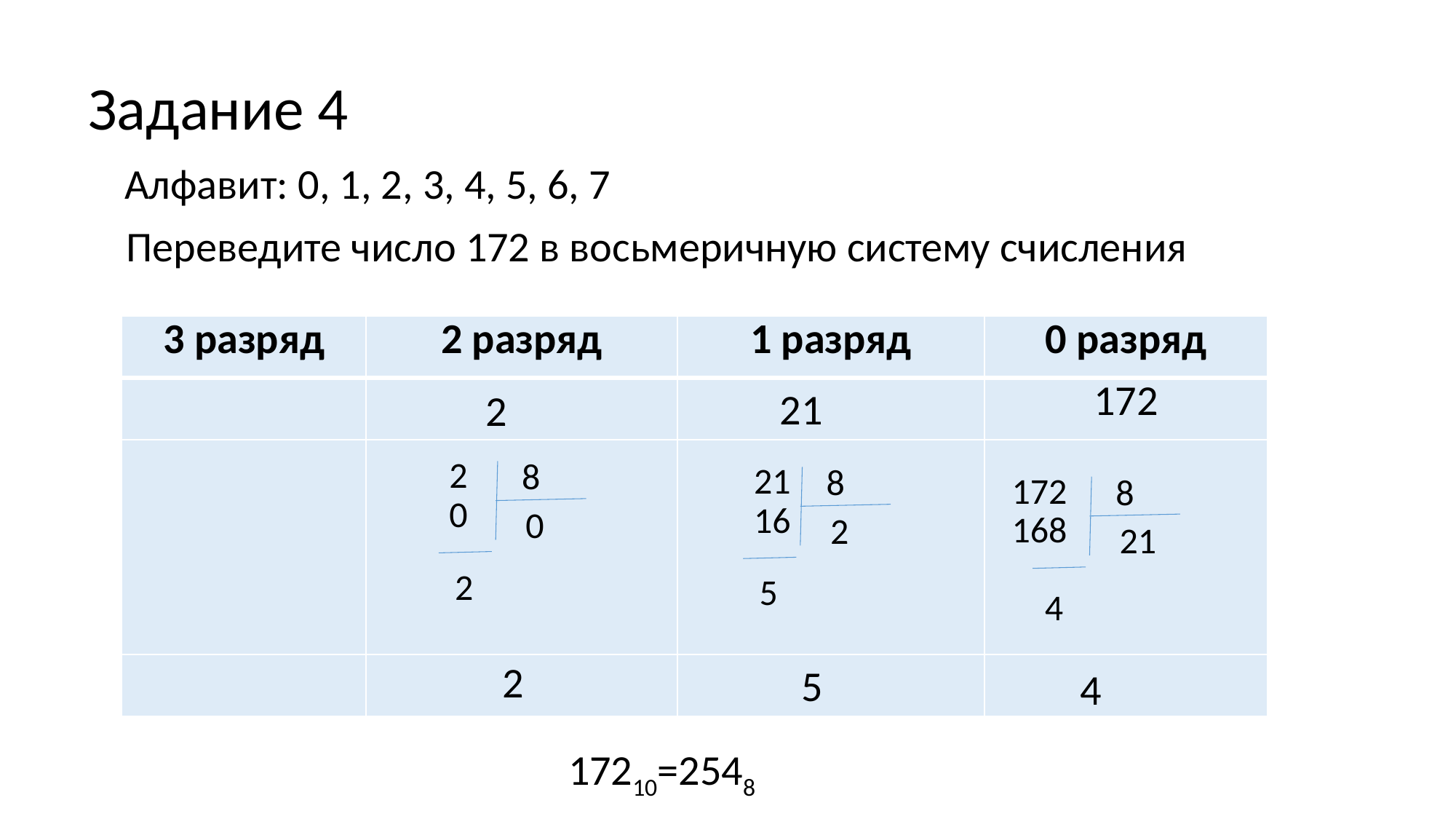

# Задание 4
Алфавит: 0, 1, 2, 3, 4, 5, 6, 7
Переведите число 172 в восьмеричную систему счисления
| 3 разряд | 2 разряд | 1 разряд | 0 разряд |
| --- | --- | --- | --- |
|  |  |  | 172 |
|  |  |  |  |
|  |  |  |  |
21
2
2
8
0
0
2
21
8
16
2
5
172
8
168
21
4
2
5
4
17210=2548